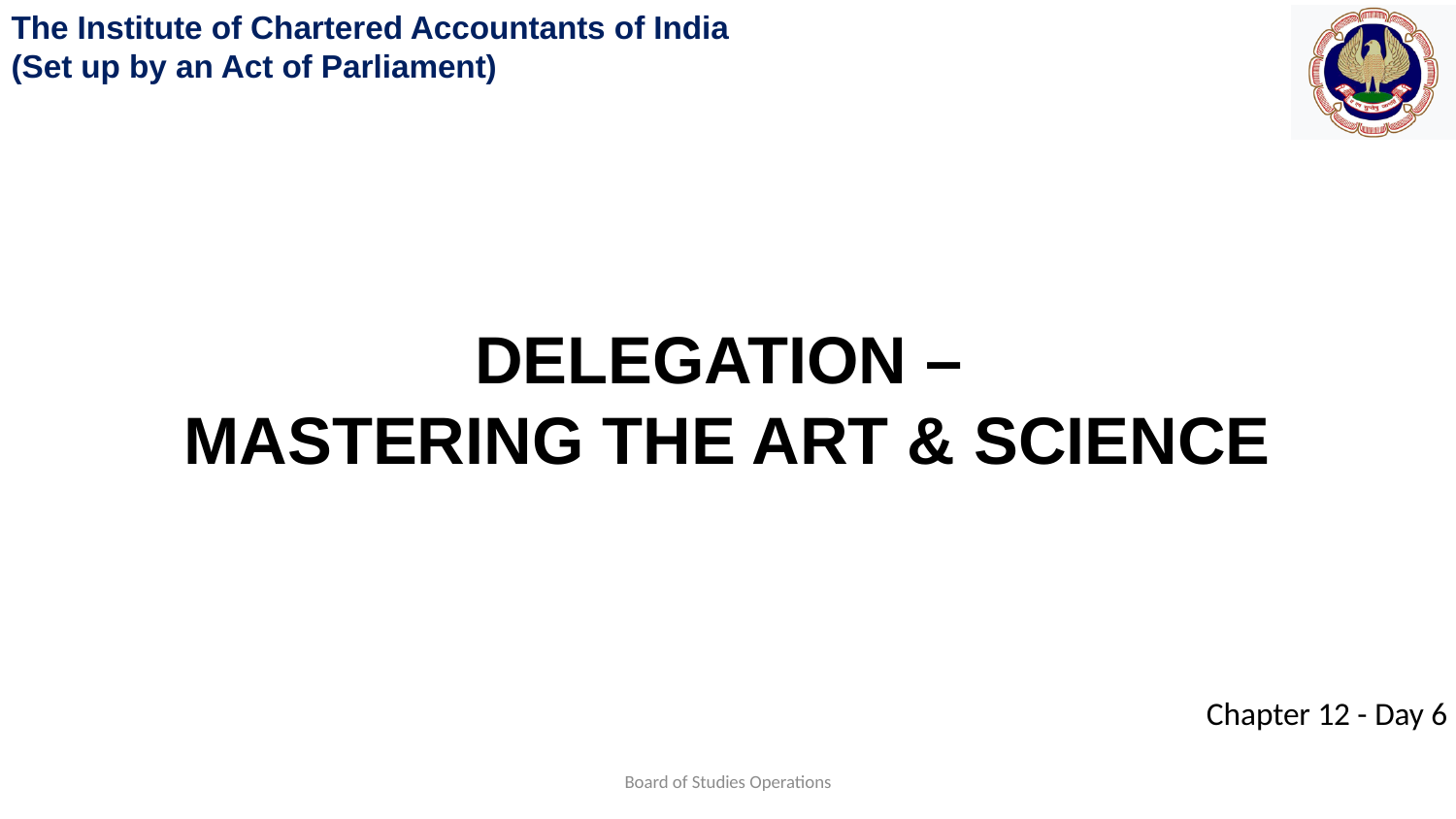

DELEGATION –
MASTERING THE ART & SCIENCE
Board of Studies Operations